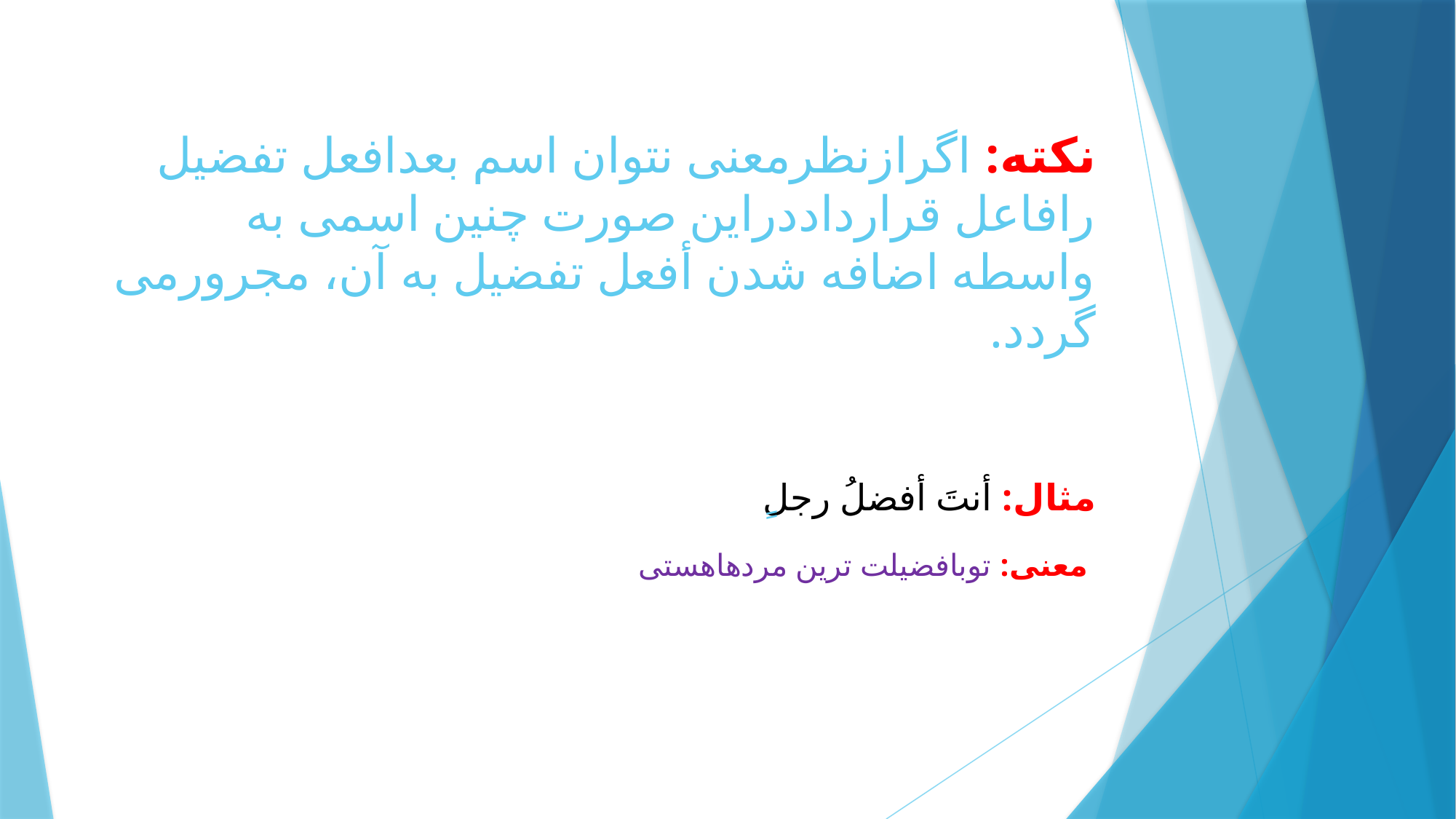

# نکته: اگرازنظرمعنی نتوان اسم بعدافعل تفضیل رافاعل قرارداددراین صورت چنین اسمی به واسطه اضافه شدن أفعل تفضیل به آن، مجرورمی گردد. مثال: أنتَ أفضلُ رجلٍ
معنی: توبافضیلت ترین مردهاهستی